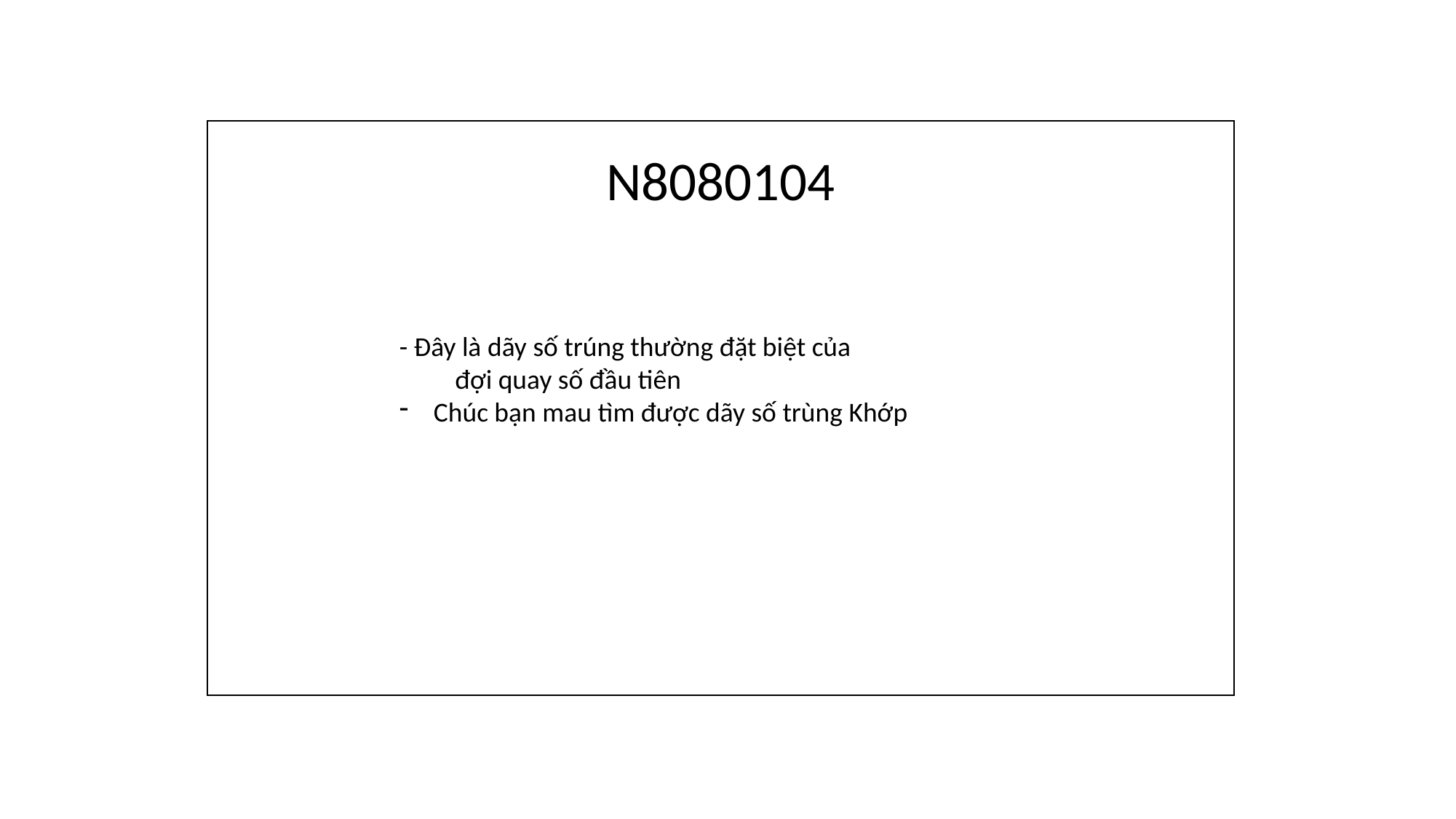

N8080104

- Đây là dãy số trúng thường đặt biệt của
         đợi quay số đầu tiên
Chúc bạn mau tìm được dãy số trùng Khớp